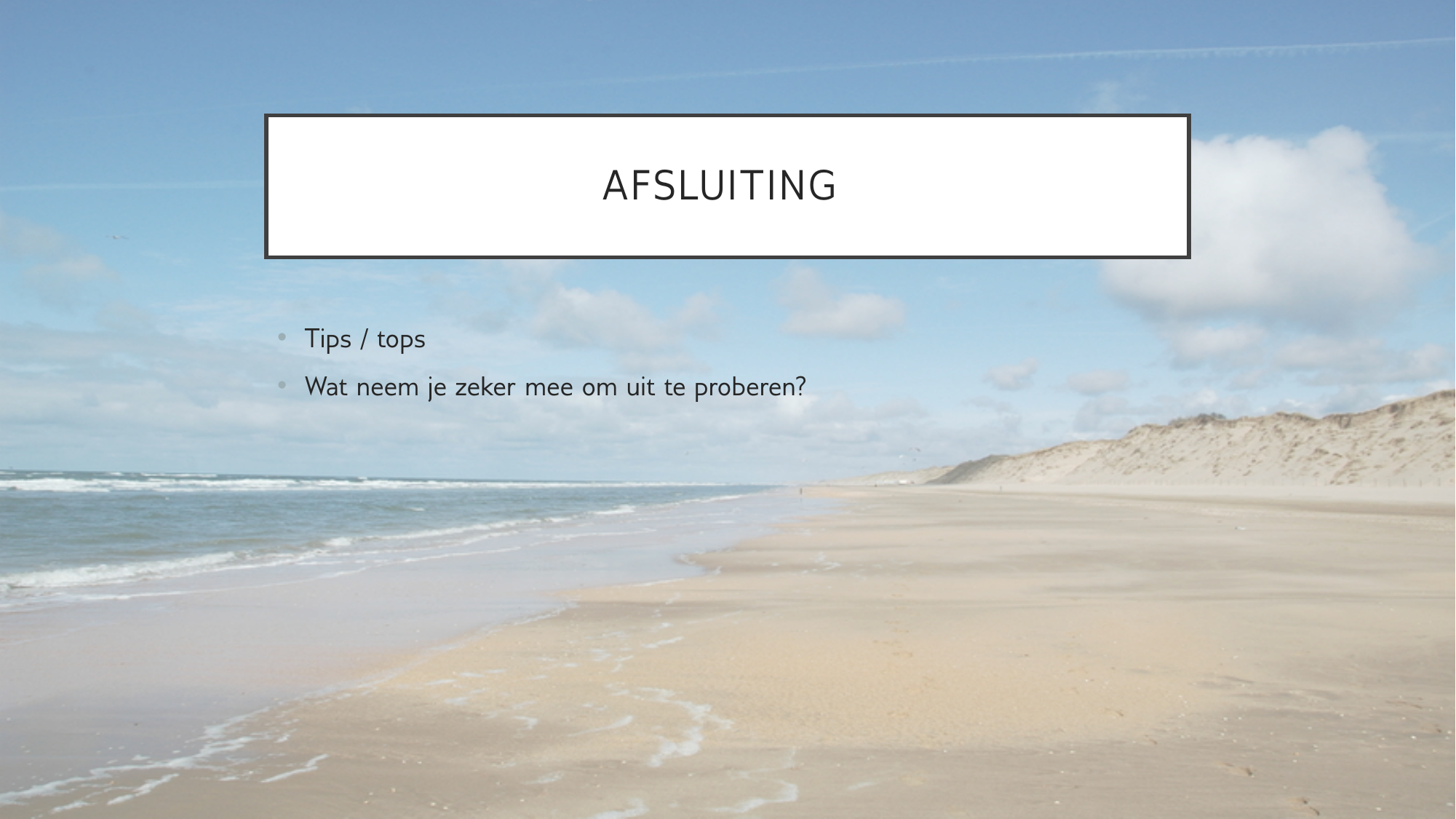

# Afsluiting
Tips / tops
Wat neem je zeker mee om uit te proberen?